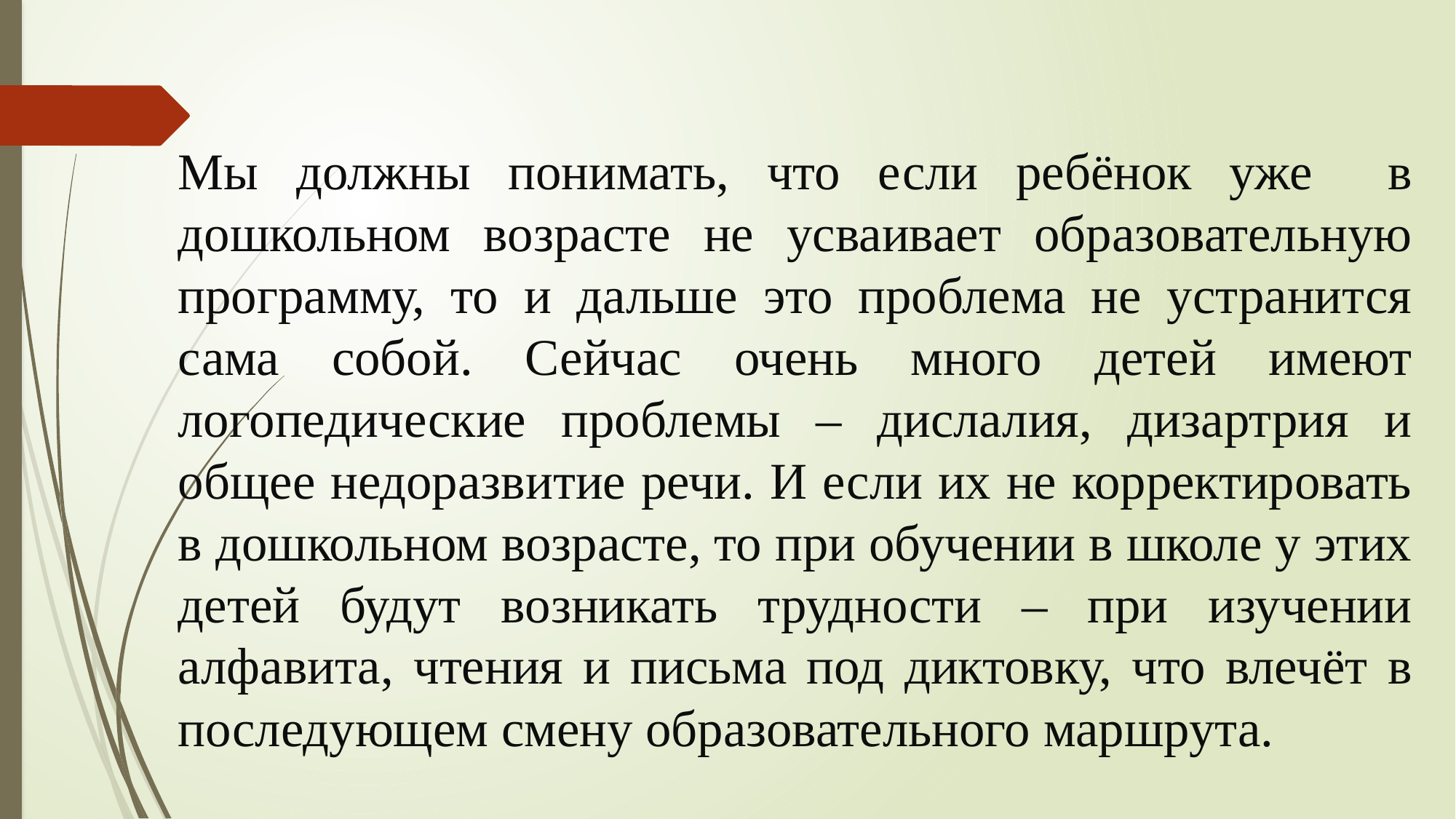

Мы должны понимать, что если ребёнок уже  в дошкольном возрасте не усваивает образовательную программу, то и дальше это проблема не устранится сама собой. Сейчас очень много детей имеют логопедические проблемы – дислалия, дизартрия и общее недоразвитие речи. И если их не корректировать в дошкольном возрасте, то при обучении в школе у этих детей будут возникать трудности – при изучении алфавита, чтения и письма под диктовку, что влечёт в последующем смену образовательного маршрута.